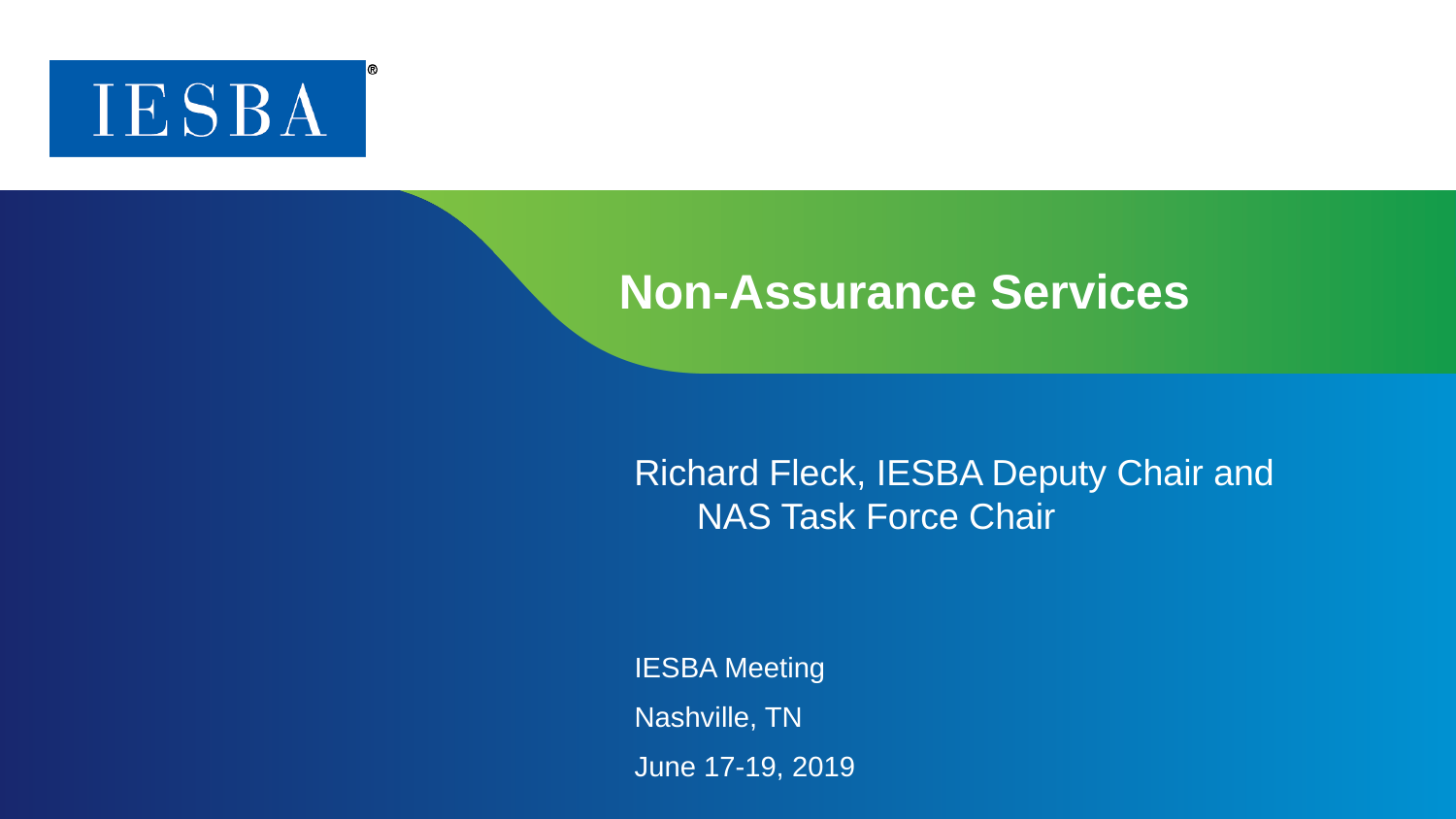

# Non-Assurance Services
Richard Fleck, IESBA Deputy Chair and NAS Task Force Chair
IESBA Meeting
Nashville, TN
June 17-19, 2019